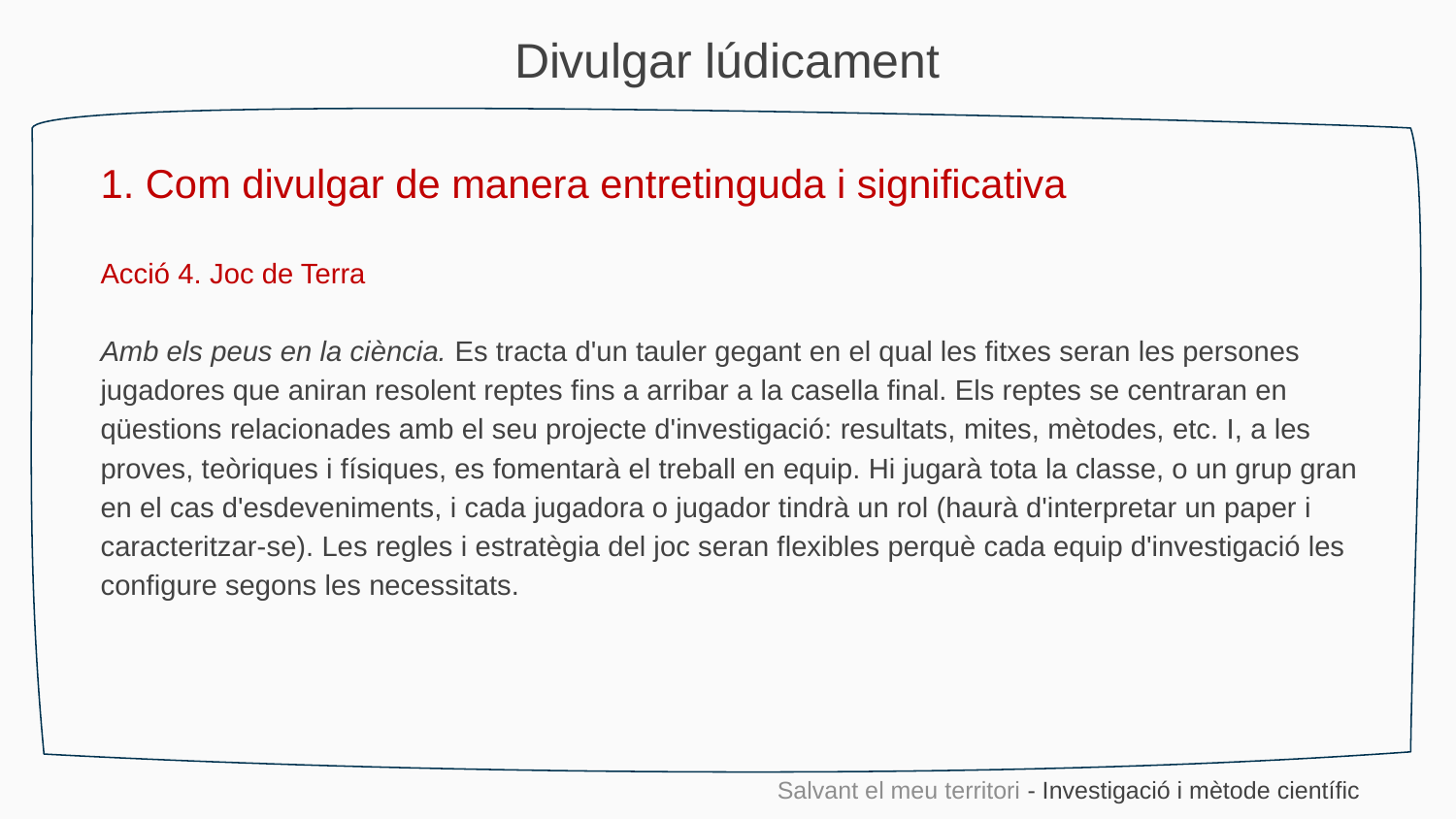

Divulgar lúdicament

1. Com divulgar de manera entretinguda i significativa
Acció 4. Joc de Terra
Amb els peus en la ciència. Es tracta d'un tauler gegant en el qual les fitxes seran les persones jugadores que aniran resolent reptes fins a arribar a la casella final. Els reptes se centraran en qüestions relacionades amb el seu projecte d'investigació: resultats, mites, mètodes, etc. I, a les proves, teòriques i físiques, es fomentarà el treball en equip. Hi jugarà tota la classe, o un grup gran en el cas d'esdeveniments, i cada jugadora o jugador tindrà un rol (haurà d'interpretar un paper i caracteritzar-se). Les regles i estratègia del joc seran flexibles perquè cada equip d'investigació les configure segons les necessitats.

Salvant el meu territori - Investigació i mètode científic